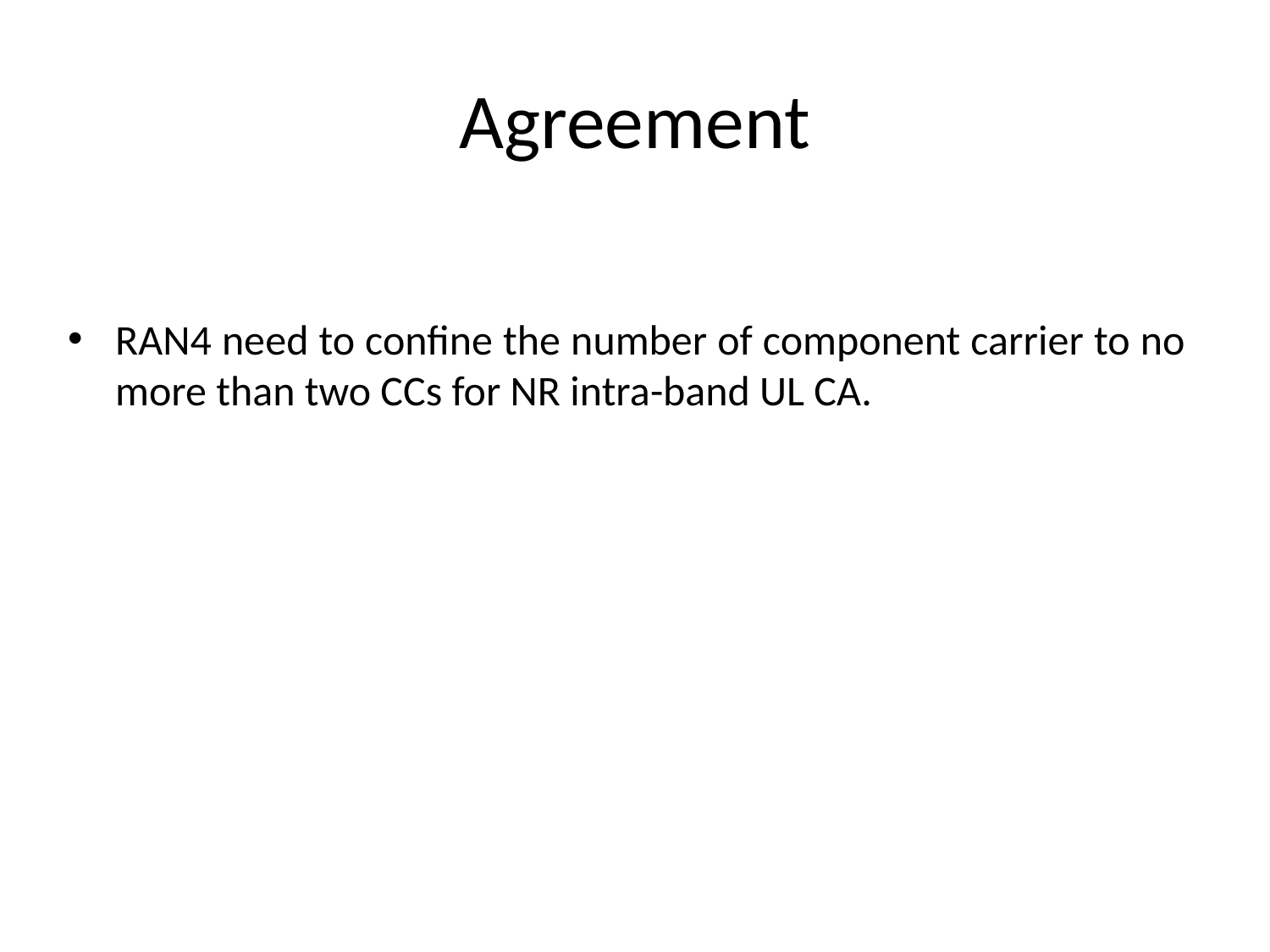

# Agreement
RAN4 need to confine the number of component carrier to no more than two CCs for NR intra-band UL CA.